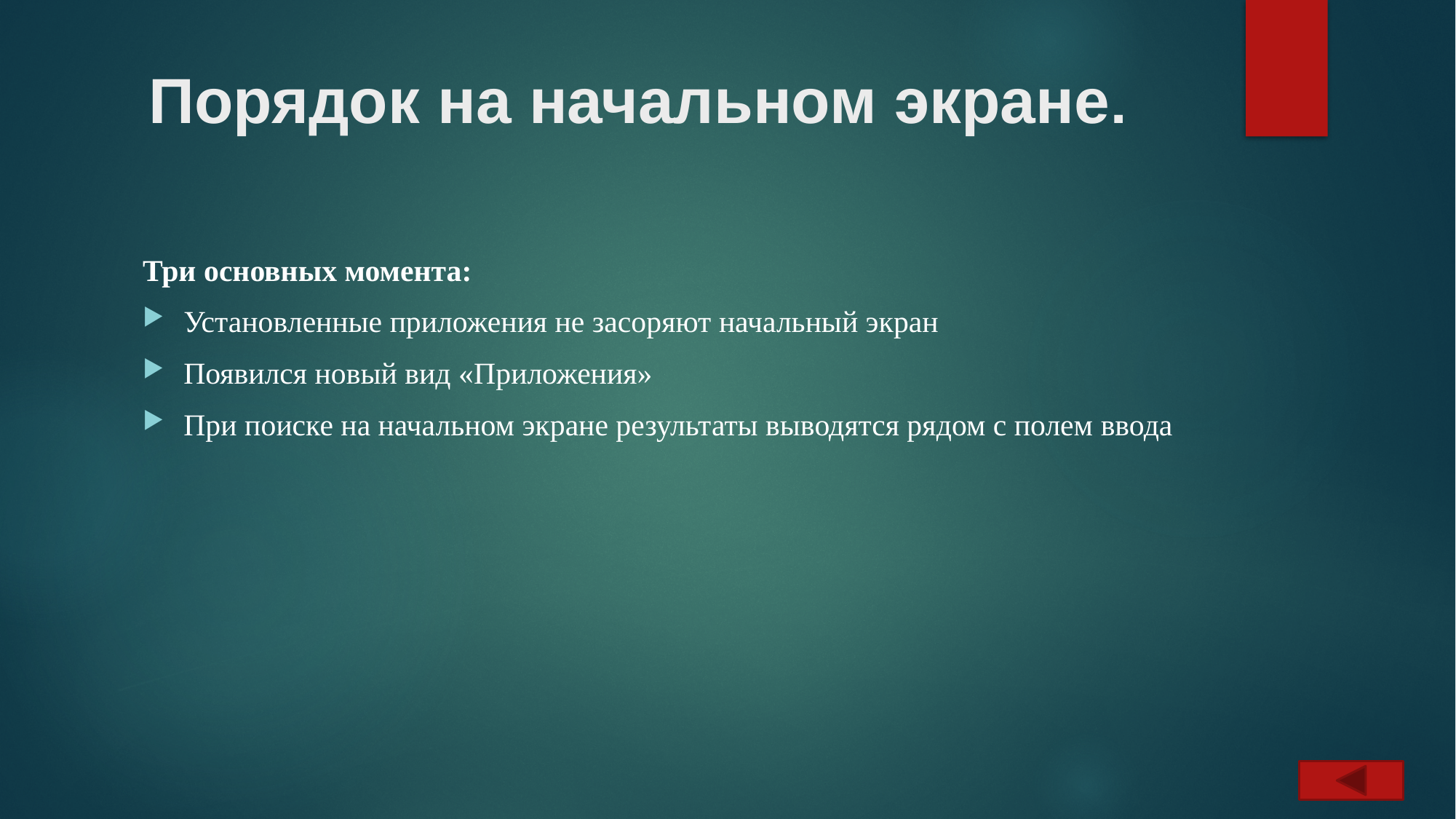

# Порядок на начальном экране.
Три основных момента:
Установленные приложения не засоряют начальный экран
Появился новый вид «Приложения»
При поиске на начальном экране результаты выводятся рядом с полем ввода